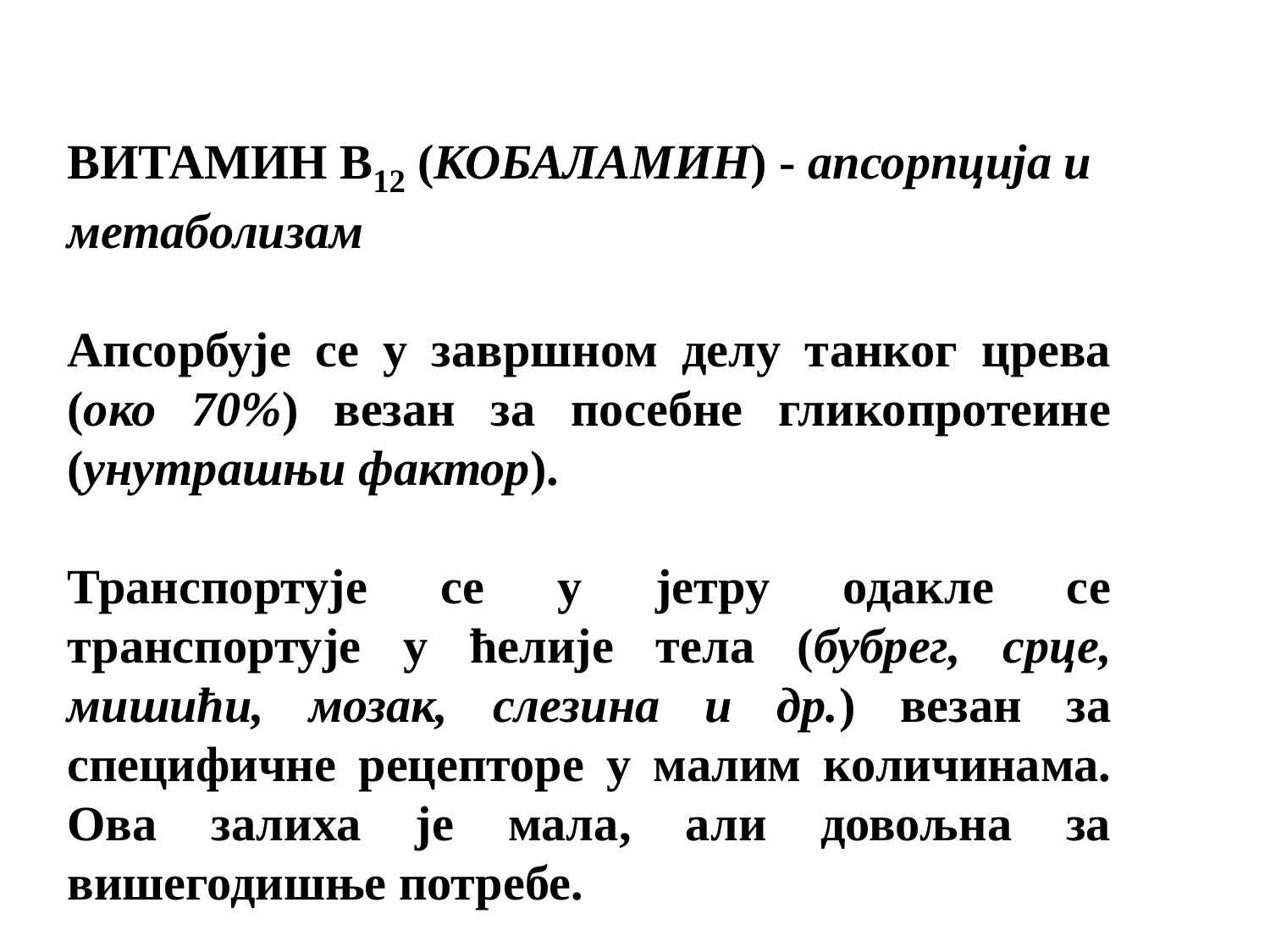

ВИТАМИН B12 (КОБАЛАМИН) - апсорпција и метаболизам

Апсорбује се у завршном делу танког црева (око 70%) везан за посебне гликопротеине (унутрашњи фактор).

Транспортује се у јетру одакле се транспортује у ћелије тела (бубрег, срце, мишићи, мозак, слезина и др.) везан за специфичне рецепторе у малим количинама. Ова залиха је мала, али довољна за вишегодишње потребе.